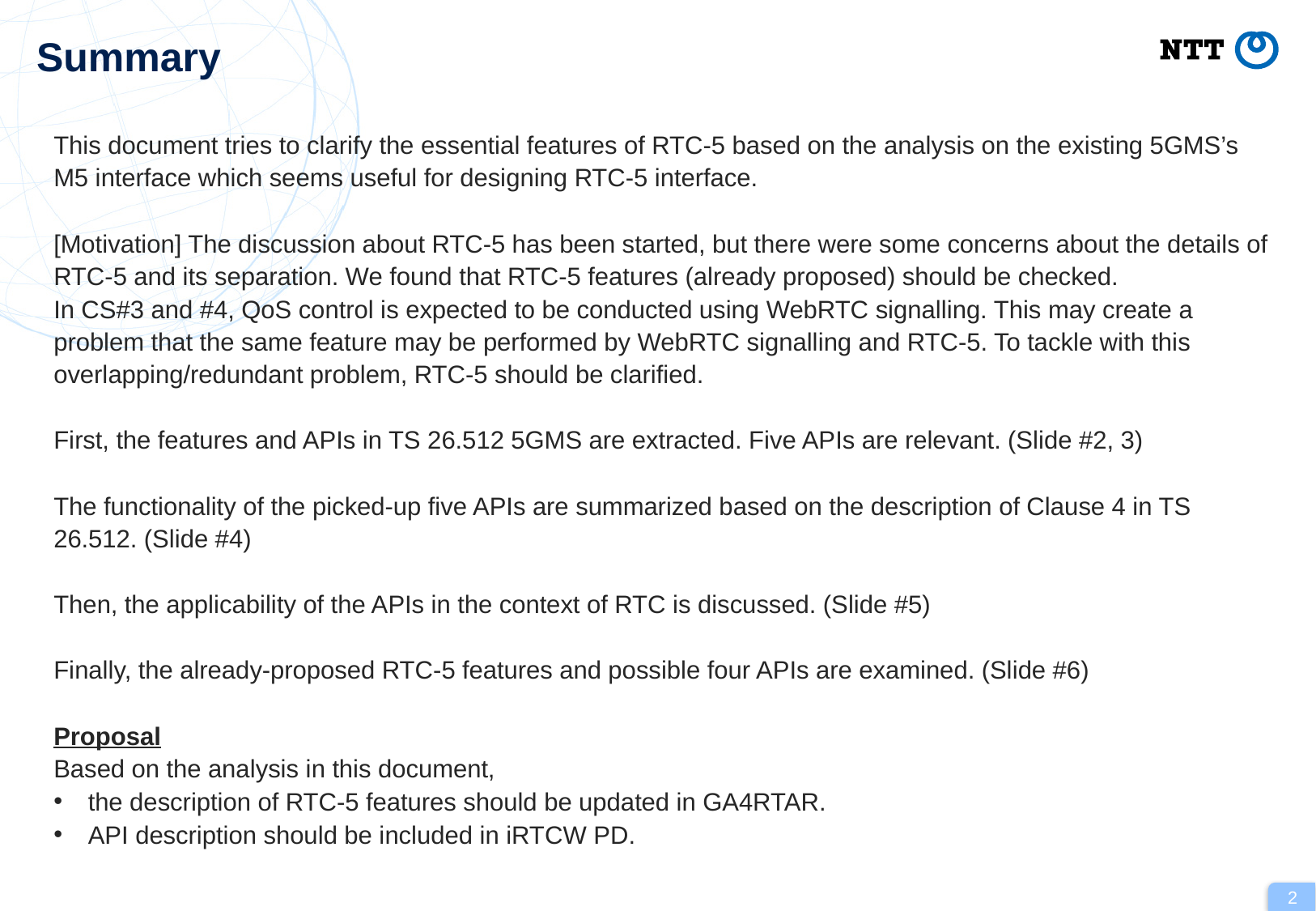

# Summary
This document tries to clarify the essential features of RTC-5 based on the analysis on the existing 5GMS’s M5 interface which seems useful for designing RTC-5 interface.

[Motivation] The discussion about RTC-5 has been started, but there were some concerns about the details of RTC-5 and its separation. We found that RTC-5 features (already proposed) should be checked.
In CS#3 and #4, QoS control is expected to be conducted using WebRTC signalling. This may create a problem that the same feature may be performed by WebRTC signalling and RTC-5. To tackle with this overlapping/redundant problem, RTC-5 should be clarified.

First, the features and APIs in TS 26.512 5GMS are extracted. Five APIs are relevant. (Slide #2, 3)

The functionality of the picked-up five APIs are summarized based on the description of Clause 4 in TS 26.512. (Slide #4)

Then, the applicability of the APIs in the context of RTC is discussed. (Slide #5)

Finally, the already-proposed RTC-5 features and possible four APIs are examined. (Slide #6)

Proposal
Based on the analysis in this document,
the description of RTC-5 features should be updated in GA4RTAR.
API description should be included in iRTCW PD.